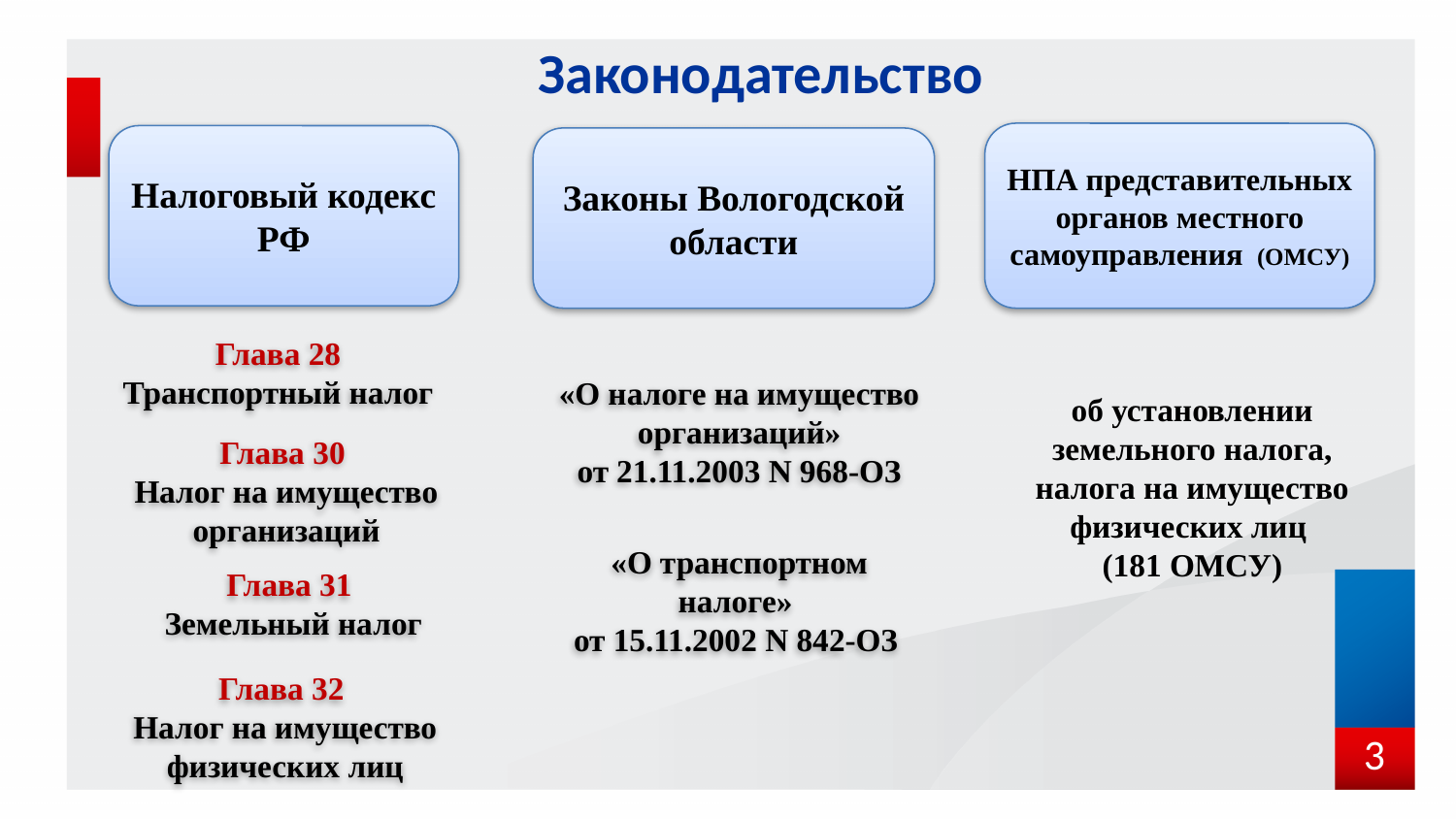

Законодательство

НПА представительных органов местного самоуправления  (ОМСУ)
Налоговый кодекс РФ
Законы Вологодской области
Глава 28
Транспортный налог
«О налоге на имущество организаций»
 от 21.11.2003 N 968-ОЗ

об установлении земельного налога, налога на имущество физических лиц
(181 ОМСУ)
Глава 30
Налог на имущество организаций
«О транспортном налоге»
от 15.11.2002 N 842-ОЗ
Глава 31
Земельный налог
Глава 32
Налог на имущество физических лиц
3